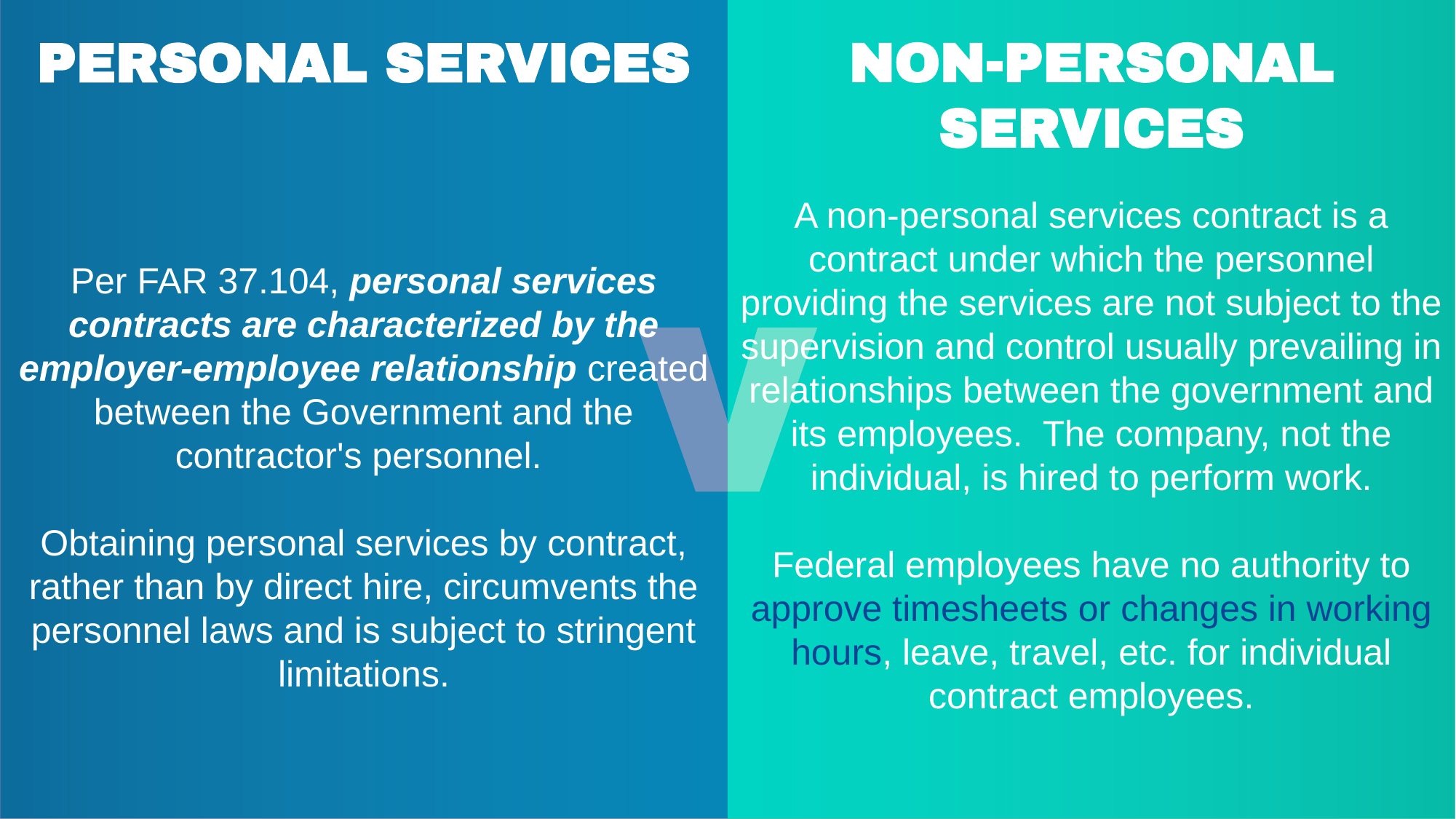

NON-PERSONAL SERVICES
PERSONAL SERVICES
A non-personal services contract is a contract under which the personnel providing the services are not subject to the supervision and control usually prevailing in relationships between the government and its employees.  The company, not the individual, is hired to perform work.
Federal employees have no authority to approve timesheets or changes in working hours, leave, travel, etc. for individual contract employees.

Per FAR 37.104, personal services contracts are characterized by the employer-employee relationship created between the Government and the contractor's personnel.
Obtaining personal services by contract, rather than by direct hire, circumvents the personnel laws and is subject to stringent limitations.
V